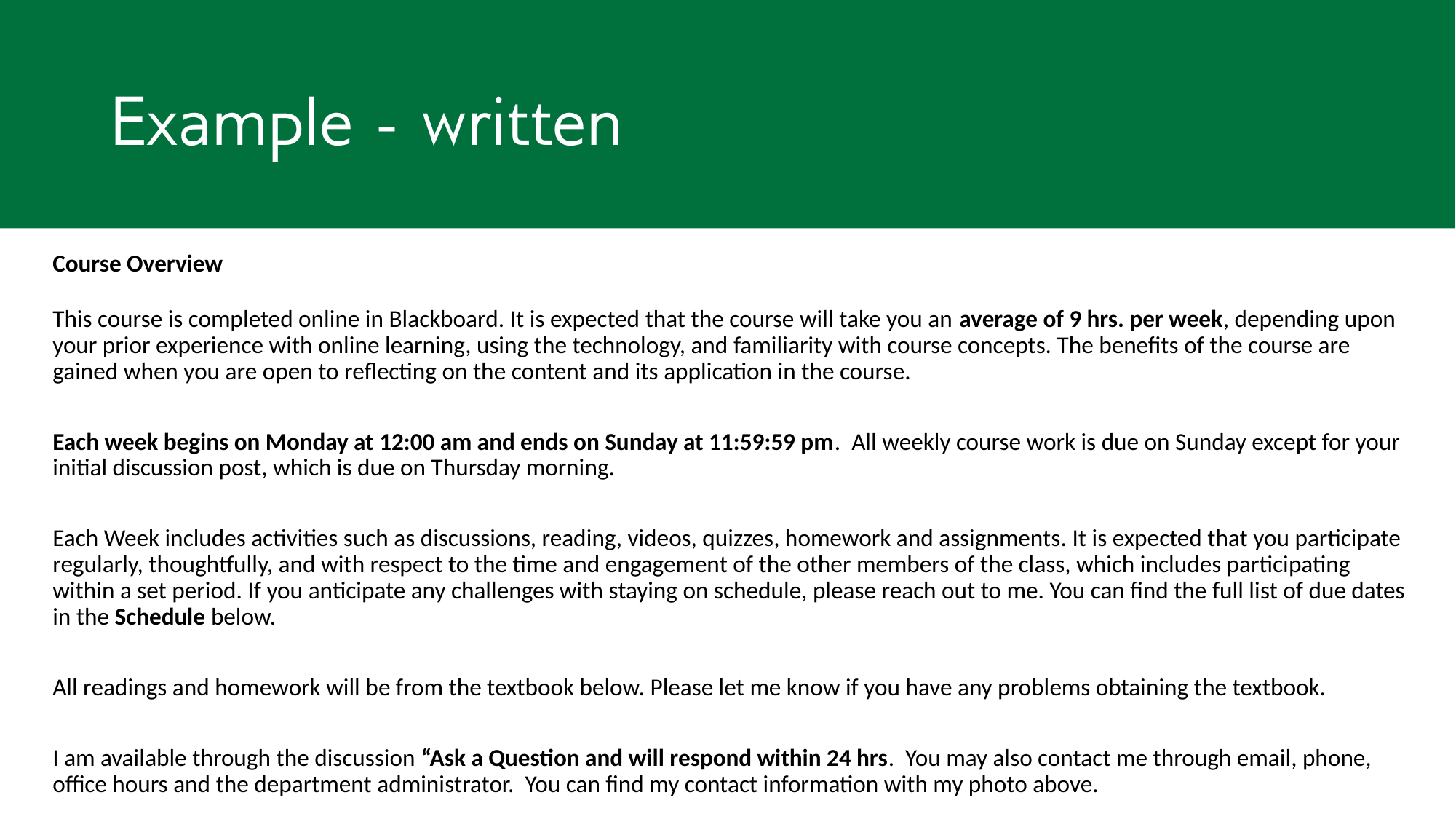

# Example - written
Course Overview

This course is completed online in Blackboard. It is expected that the course will take you an average of 9 hrs. per week, depending upon your prior experience with online learning, using the technology, and familiarity with course concepts. The benefits of the course are gained when you are open to reflecting on the content and its application in the course.

Each week begins on Monday at 12:00 am and ends on Sunday at 11:59:59 pm.  All weekly course work is due on Sunday except for your initial discussion post, which is due on Thursday morning.

Each Week includes activities such as discussions, reading, videos, quizzes, homework and assignments. It is expected that you participate regularly, thoughtfully, and with respect to the time and engagement of the other members of the class, which includes participating within a set period. If you anticipate any challenges with staying on schedule, please reach out to me. You can find the full list of due dates in the Schedule below.

All readings and homework will be from the textbook below. Please let me know if you have any problems obtaining the textbook.

I am available through the discussion “Ask a Question and will respond within 24 hrs.  You may also contact me through email, phone, office hours and the department administrator.  You can find my contact information with my photo above.